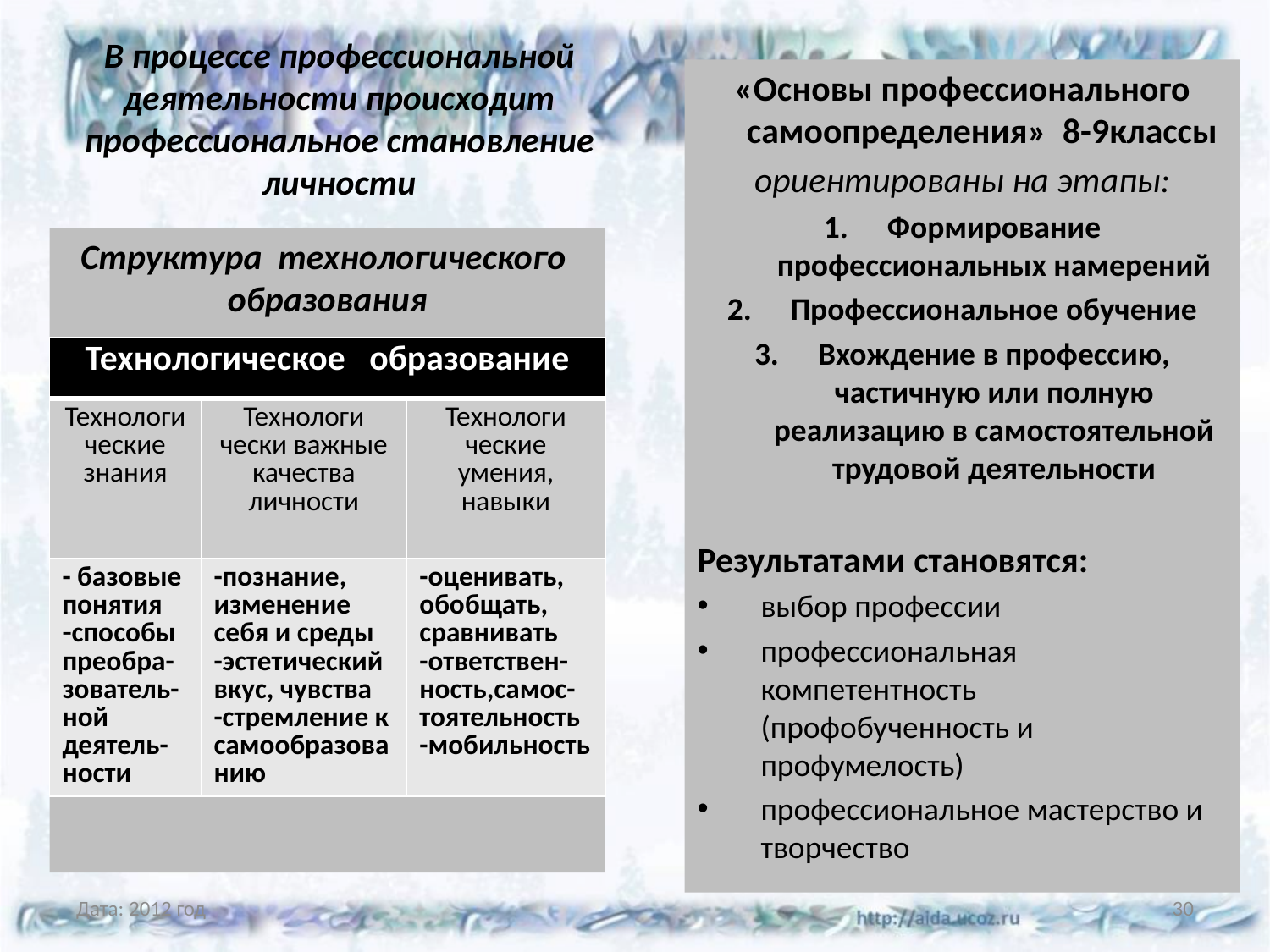

# В процессе профессиональной деятельности происходит профессиональное становление личности
«Основы профессионального самоопределения»  8-9классы
ориентированы на этапы:
Формирование профессиональных намерений
Профессиональное обучение
Вхождение в профессию, частичную или полную реализацию в самостоятельной трудовой деятельности

Результатами становятся:
выбор профессии
профессиональная компетентность (профобученность и профумелость)
профессиональное мастерство и творчество

Структура  технологического  образования

| Технологическое образование |  |  |
| --- | --- | --- |
| Технологи ческие знания | Технологи чески важные качества личности | Технологи ческие умения, навыки |
| - базовые понятия способы преобра- зователь- ной деятель- ности | -познание, изменение себя и среды -эстетический вкус, чувства -стремление к самообразованию | -оценивать, обобщать, сравнивать -ответствен- ность,самос- тоятельность -мобильность |
Дата: 2012 год
30